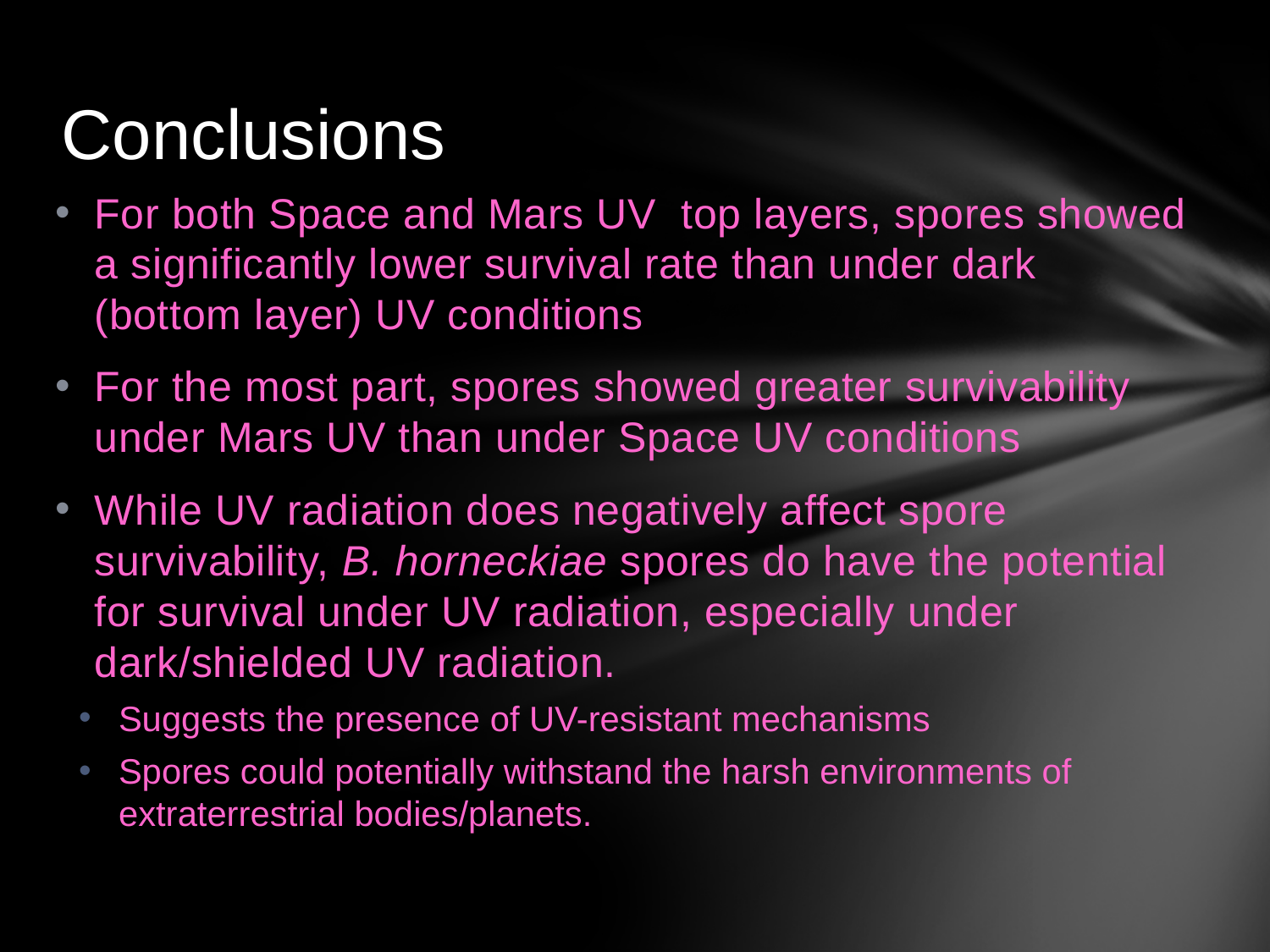

# Conclusions
For both Space and Mars UV  top layers, spores showed a significantly lower survival rate than under dark (bottom layer) UV conditions
For the most part, spores showed greater survivability under Mars UV than under Space UV conditions
While UV radiation does negatively affect spore survivability, B. horneckiae spores do have the potential for survival under UV radiation, especially under dark/shielded UV radiation.
Suggests the presence of UV-resistant mechanisms
Spores could potentially withstand the harsh environments of extraterrestrial bodies/planets.